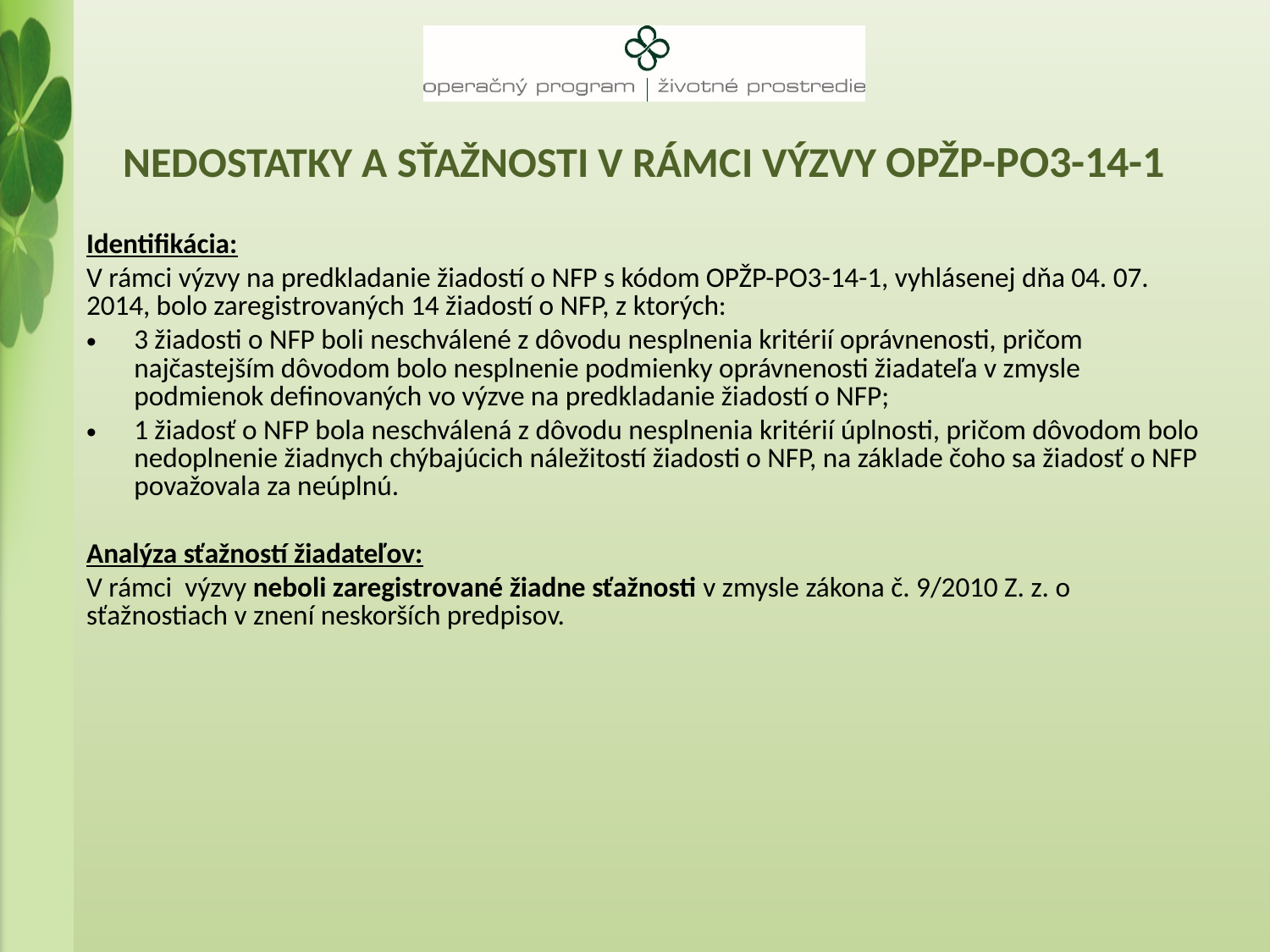

# Nedostatky a Sťažnosti v rámci výzvy OPŽP-PO3-14-1
Identifikácia:
V rámci výzvy na predkladanie žiadostí o NFP s kódom OPŽP-PO3-14-1, vyhlásenej dňa 04. 07. 2014, bolo zaregistrovaných 14 žiadostí o NFP, z ktorých:
3 žiadosti o NFP boli neschválené z dôvodu nesplnenia kritérií oprávnenosti, pričom najčastejším dôvodom bolo nesplnenie podmienky oprávnenosti žiadateľa v zmysle podmienok definovaných vo výzve na predkladanie žiadostí o NFP;
1 žiadosť o NFP bola neschválená z dôvodu nesplnenia kritérií úplnosti, pričom dôvodom bolo nedoplnenie žiadnych chýbajúcich náležitostí žiadosti o NFP, na základe čoho sa žiadosť o NFP považovala za neúplnú.

Analýza sťažností žiadateľov:
V rámci  výzvy neboli zaregistrované žiadne sťažnosti v zmysle zákona č. 9/2010 Z. z. o sťažnostiach v znení neskorších predpisov.